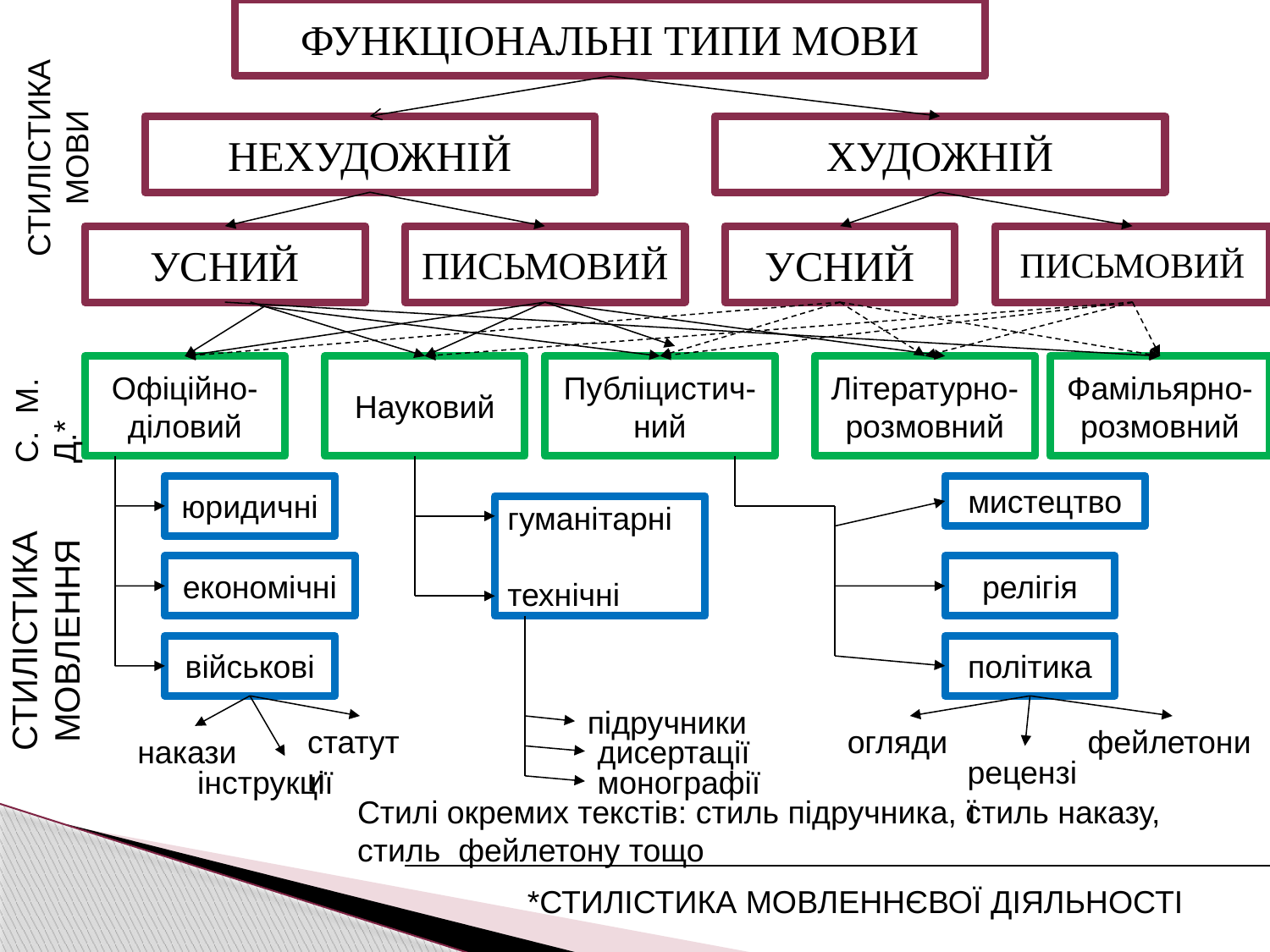

ФУНКЦІОНАЛЬНІ ТИПИ МОВИ
СТИЛІСТИКА МОВИ
НЕХУДОЖНІЙ
ХУДОЖНІЙ
УСНИЙ
ПИСЬМОВИЙ
УСНИЙ
ПИСЬМОВИЙ
Офіційно-діловий
Науковий
Публіцистич-ний
Літературно-розмовний
Фамільярно-розмовний
С.  М.  Д.*
юридичні
мистецтво
гуманітарні

технічні
економічні
релігія
СТИЛІСТИКА МОВЛЕННЯ
військові
політика
підручники
статути
огляди
фейлетони
накази
дисертації
рецензії
інструкції
монографії
Стилі окремих текстів: стиль підручника, стиль наказу, стиль  фейлетону тощо
*СТИЛІСТИКА МОВЛЕННЄВОЇ ДІЯЛЬНОСТІ